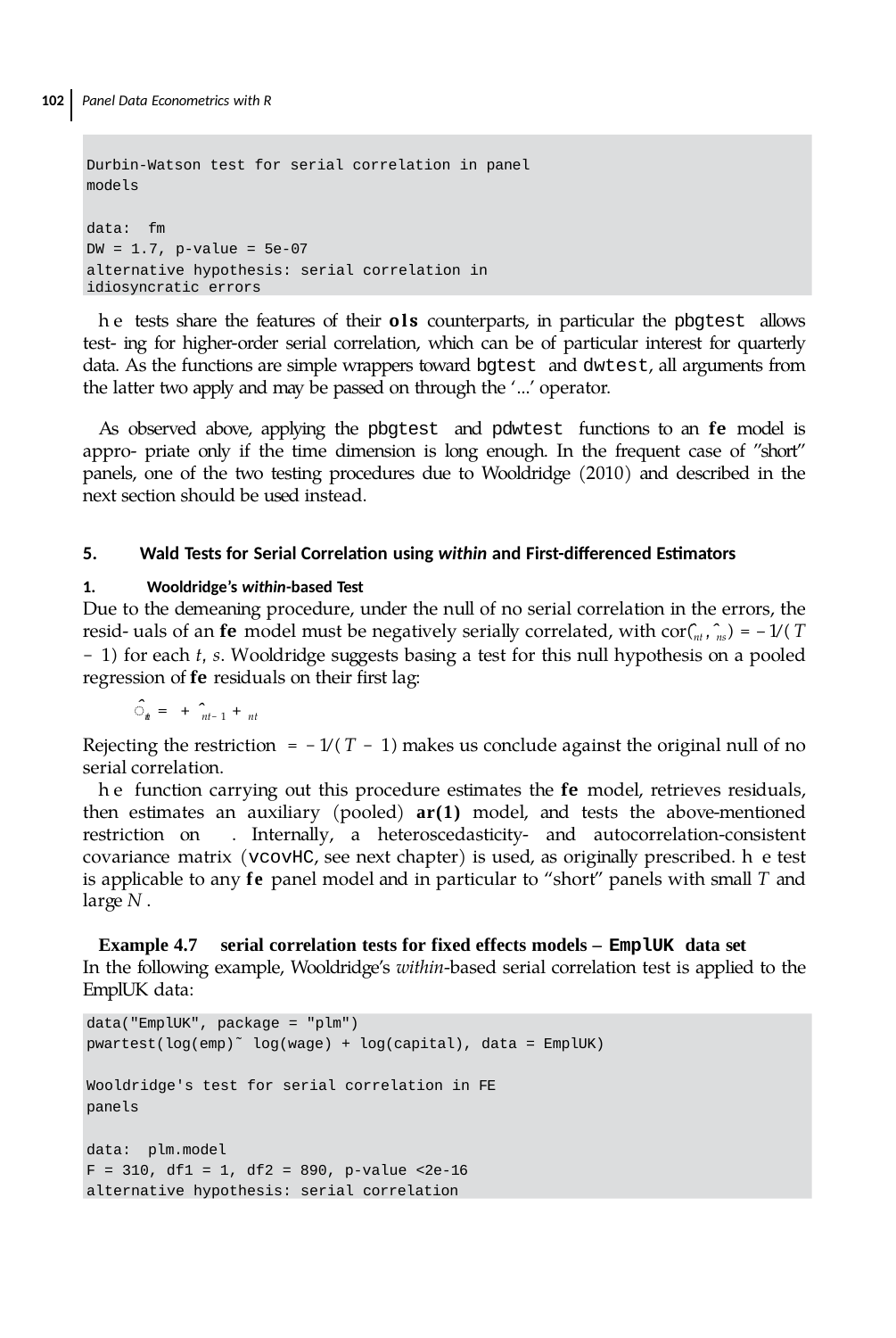

102  Panel Data Econometrics with R

Durbin-Watson test for serial correlation in panel models

data: fm
DW = 1.7, p-value = 5e-07
alternative hypothesis: serial correlation in idiosyncratic errors
he tests share the features of their ols counterparts, in particular the pbgtest allows test- ing for higher-order serial correlation, which can be of particular interest for quarterly data. As the functions are simple wrappers toward bgtest and dwtest, all arguments from the latter two apply and may be passed on through the ‘…’ operator.

As observed above, applying the pbgtest and pdwtest functions to an fe model is appro- priate only if the time dimension is long enough. In the frequent case of ”short” panels, one of the two testing procedures due to Wooldridge (2010) and described in the next section should be used instead.

Wald Tests for Serial Correlation using within and First-differenced Estimators
Wooldridge’s within-based Test
Due to the demeaning procedure, under the null of no serial correlation in the errors, the resid- uals of an fe model must be negatively serially correlated, with cor(̂nt , ̂ns) = –1∕(T − 1) for each t, s. Wooldridge suggests basing a test for this null hypothesis on a pooled regression of fe residuals on their ﬁrst lag:
̂nt =  +  ̂nt−1 + nt
Rejecting the restriction  = −1∕(T − 1) makes us conclude against the original null of no serial correlation.
he function carrying out this procedure estimates the fe model, retrieves residuals, then estimates an auxiliary (pooled) ar(1) model, and tests the above-mentioned restriction on  . Internally, a heteroscedasticity- and autocorrelation-consistent covariance matrix (vcovHC, see next chapter) is used, as originally prescribed. he test is applicable to any fe panel model and in particular to “short” panels with small T and large N .

Example 4.7  serial correlation tests for fixed effects models – EmplUK data set
In the following example, Wooldridge’s within-based serial correlation test is applied to the EmplUK data:
data("EmplUK", package = "plm")
pwartest(log(emp) ̃ log(wage) + log(capital), data = EmplUK)

Wooldridge's test for serial correlation in FE panels

data: plm.model
F = 310, df1 = 1, df2 = 890, p-value <2e-16 alternative hypothesis: serial correlation